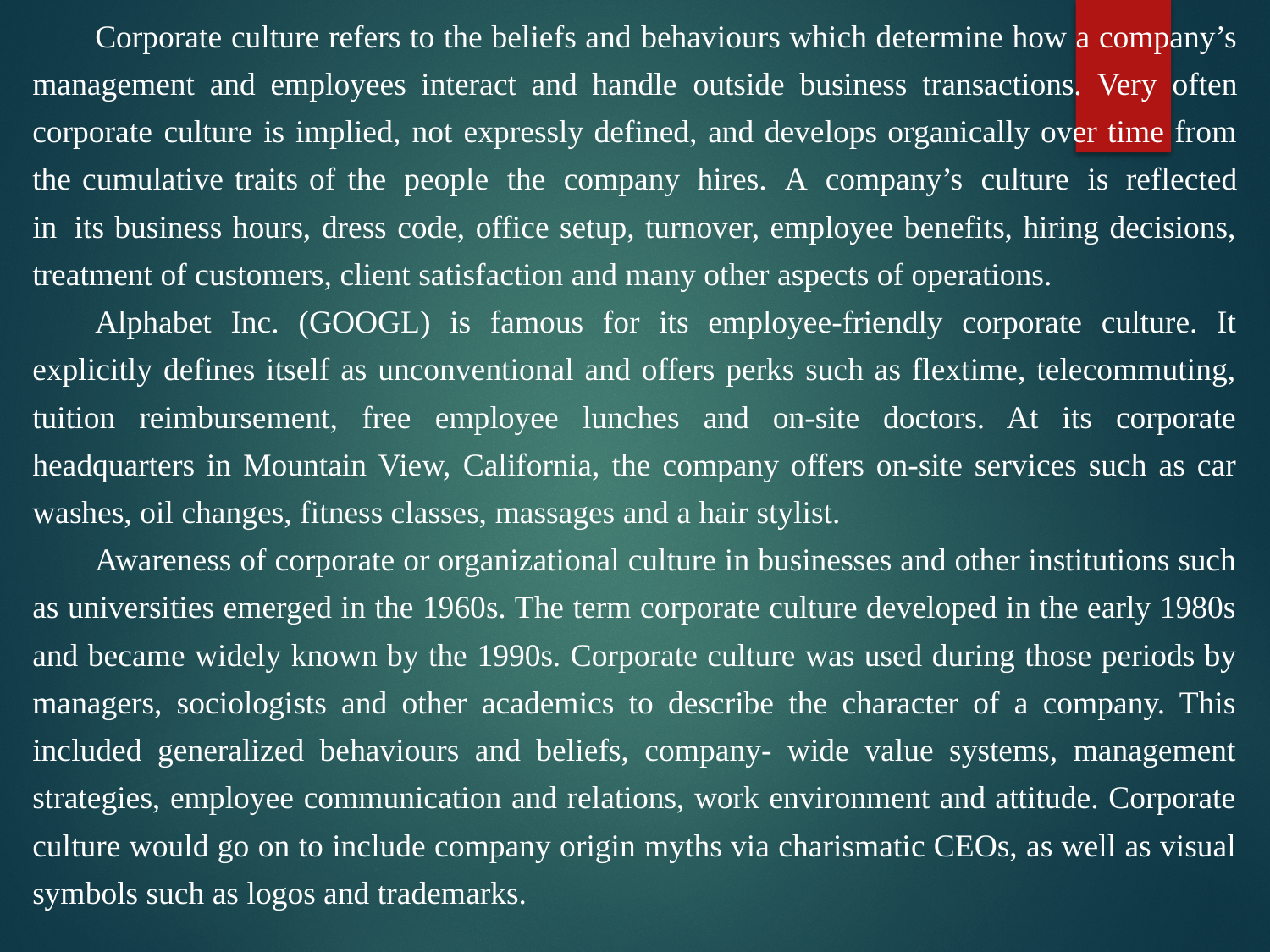

Corporate culture refers to the beliefs and behaviours which determine how a company’s management and employees interact and handle outside business transactions. Very often corporate culture is implied, not expressly defined, and develops organically over time from the cumulative traits of the people the company hires. A company’s culture is reflected in its business hours, dress code, office setup, turnover, employee benefits, hiring decisions, treatment of customers, client satisfaction and many other aspects of operations.
Alphabet Inc. (GOOGL) is famous for its employee-friendly corporate culture. It explicitly defines itself as unconventional and offers perks such as flextime, telecommuting, tuition reimbursement, free employee lunches and on-site doctors. At its corporate headquarters in Mountain View, California, the company offers on-site services such as car washes, oil changes, fitness classes, massages and a hair stylist.
Awareness of corporate or organizational culture in businesses and other institutions such as universities emerged in the 1960s. The term corporate culture developed in the early 1980s and became widely known by the 1990s. Corporate culture was used during those periods by managers, sociologists and other academics to describe the character of a company. This included generalized behaviours and beliefs, company- wide value systems, management strategies, employee communication and relations, work environment and attitude. Corporate culture would go on to include company origin myths via charismatic CEOs, as well as visual symbols such as logos and trademarks.